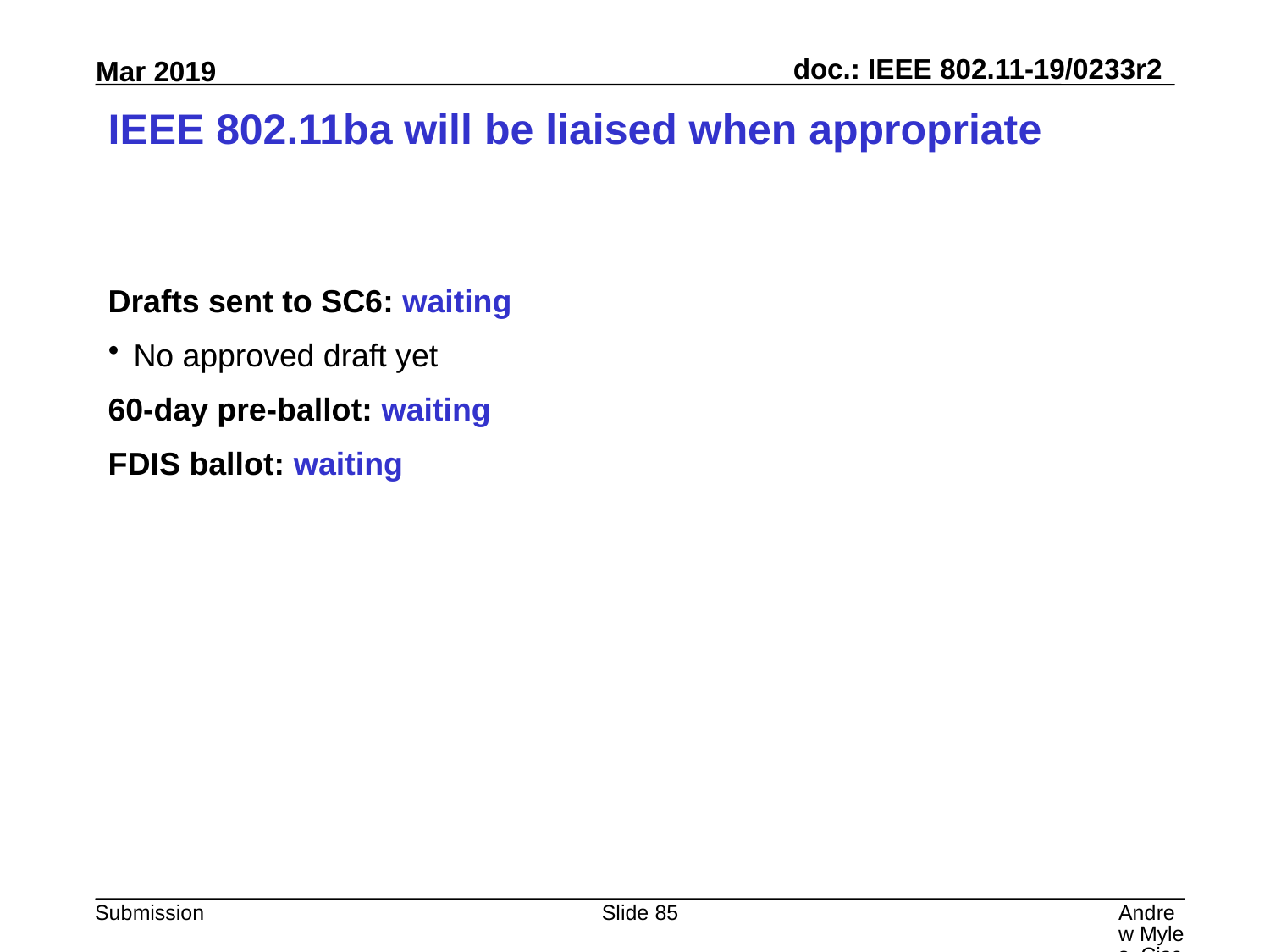

# IEEE 802.11ba will be liaised when appropriate
Drafts sent to SC6: waiting
No approved draft yet
60-day pre-ballot: waiting
FDIS ballot: waiting
Slide 85
Andrew Myles, Cisco